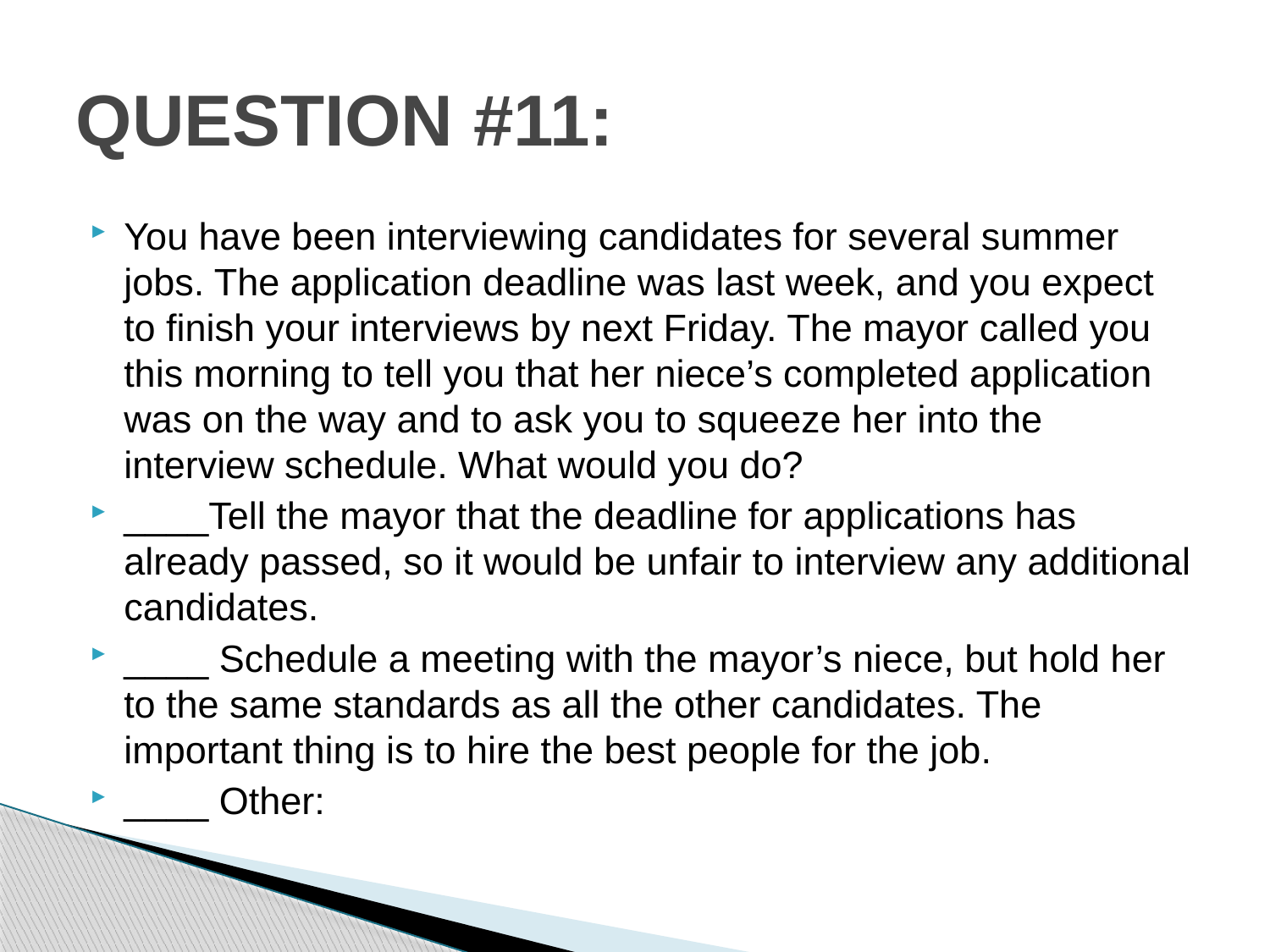

# QUESTION #11:
You have been interviewing candidates for several summer jobs. The application deadline was last week, and you expect to finish your interviews by next Friday. The mayor called you this morning to tell you that her niece’s completed application was on the way and to ask you to squeeze her into the interview schedule. What would you do?
____Tell the mayor that the deadline for applications has already passed, so it would be unfair to interview any additional candidates.
____ Schedule a meeting with the mayor’s niece, but hold her to the same standards as all the other candidates. The important thing is to hire the best people for the job.
____ Other: